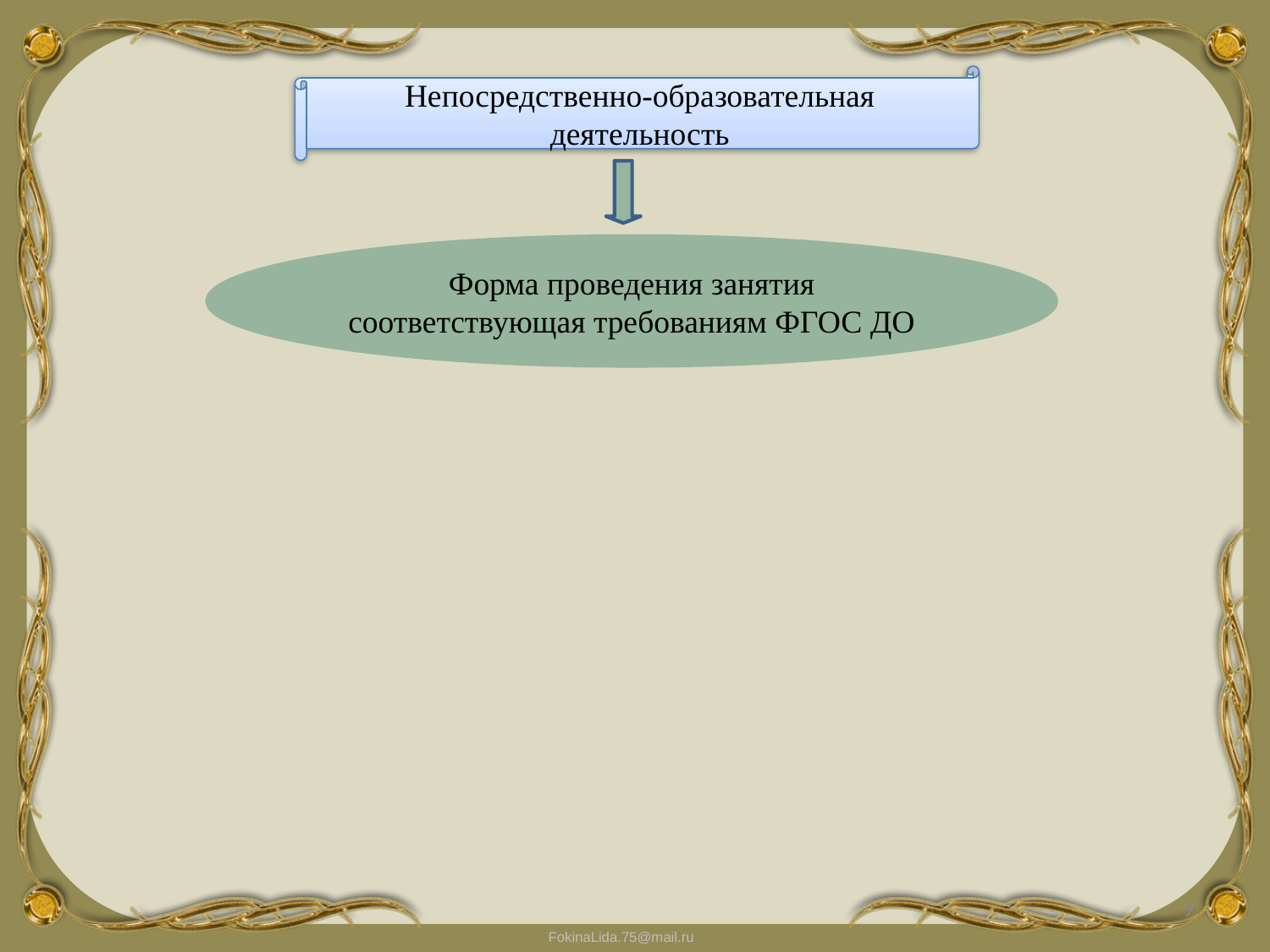

Непосредственно-образовательная деятельность

Форма проведения занятия соответствующая требованиям ФГОС ДО
9